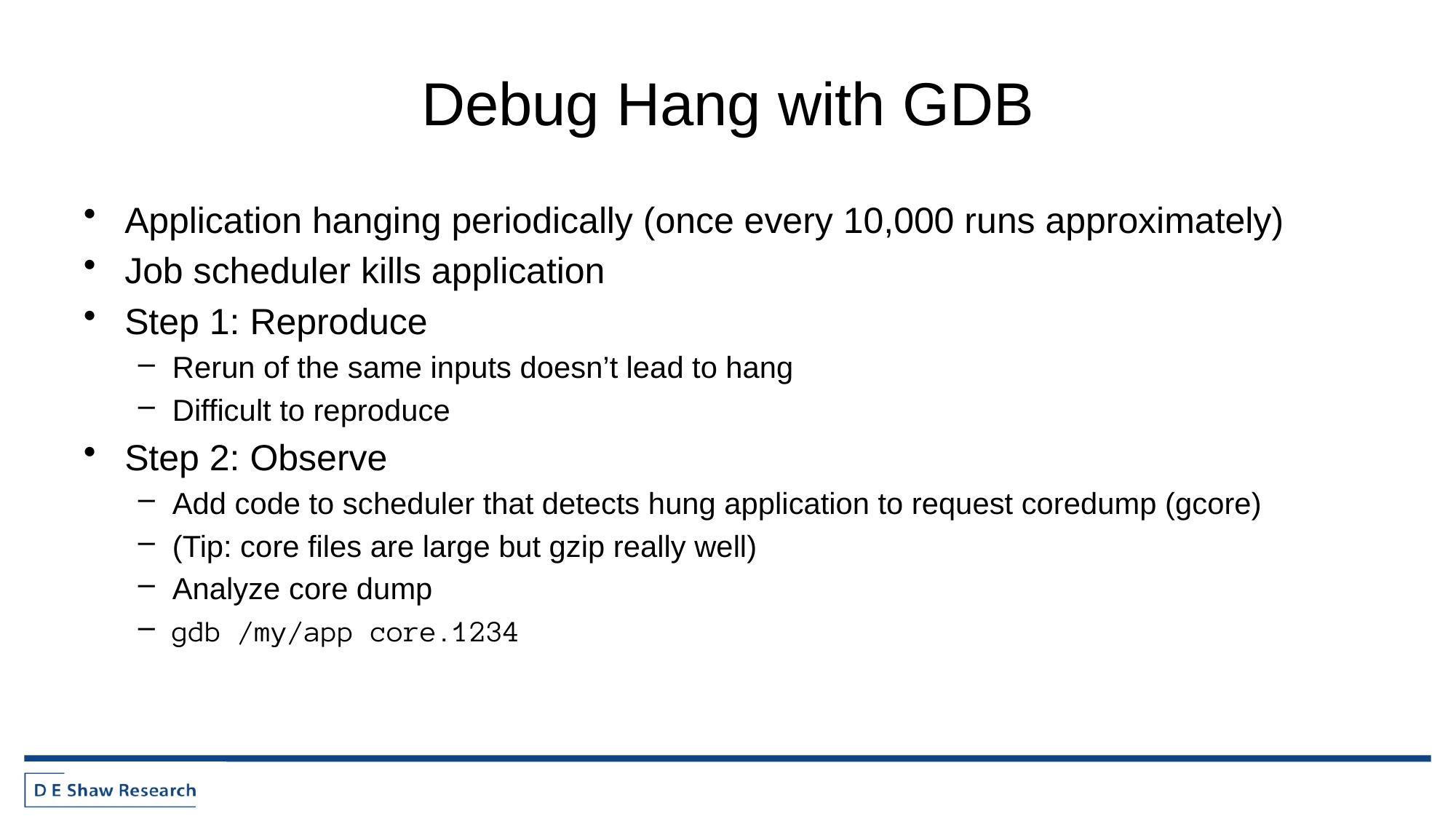

# Debug Hang with GDB
Application hanging periodically (once every 10,000 runs approximately)
Job scheduler kills application
Step 1: Reproduce
Rerun of the same inputs doesn’t lead to hang
Difficult to reproduce
Step 2: Observe
Add code to scheduler that detects hung application to request coredump (gcore)
(Tip: core files are large but gzip really well)
Analyze core dump
gdb /my/app core.1234